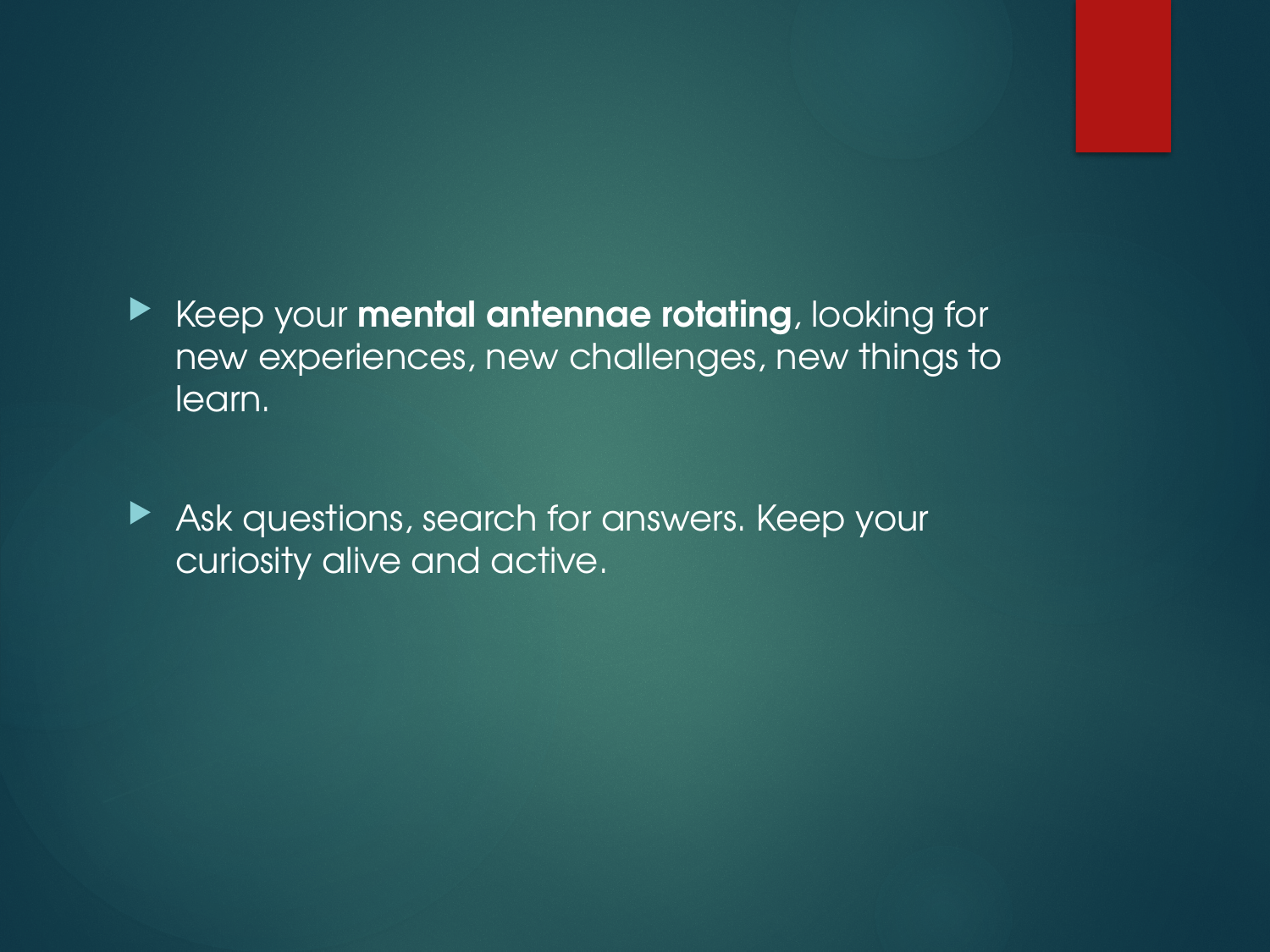

#
Keep your mental antennae rotating, looking for new experiences, new challenges, new things to learn.

Ask questions, search for answers. Keep your curiosity alive and active.